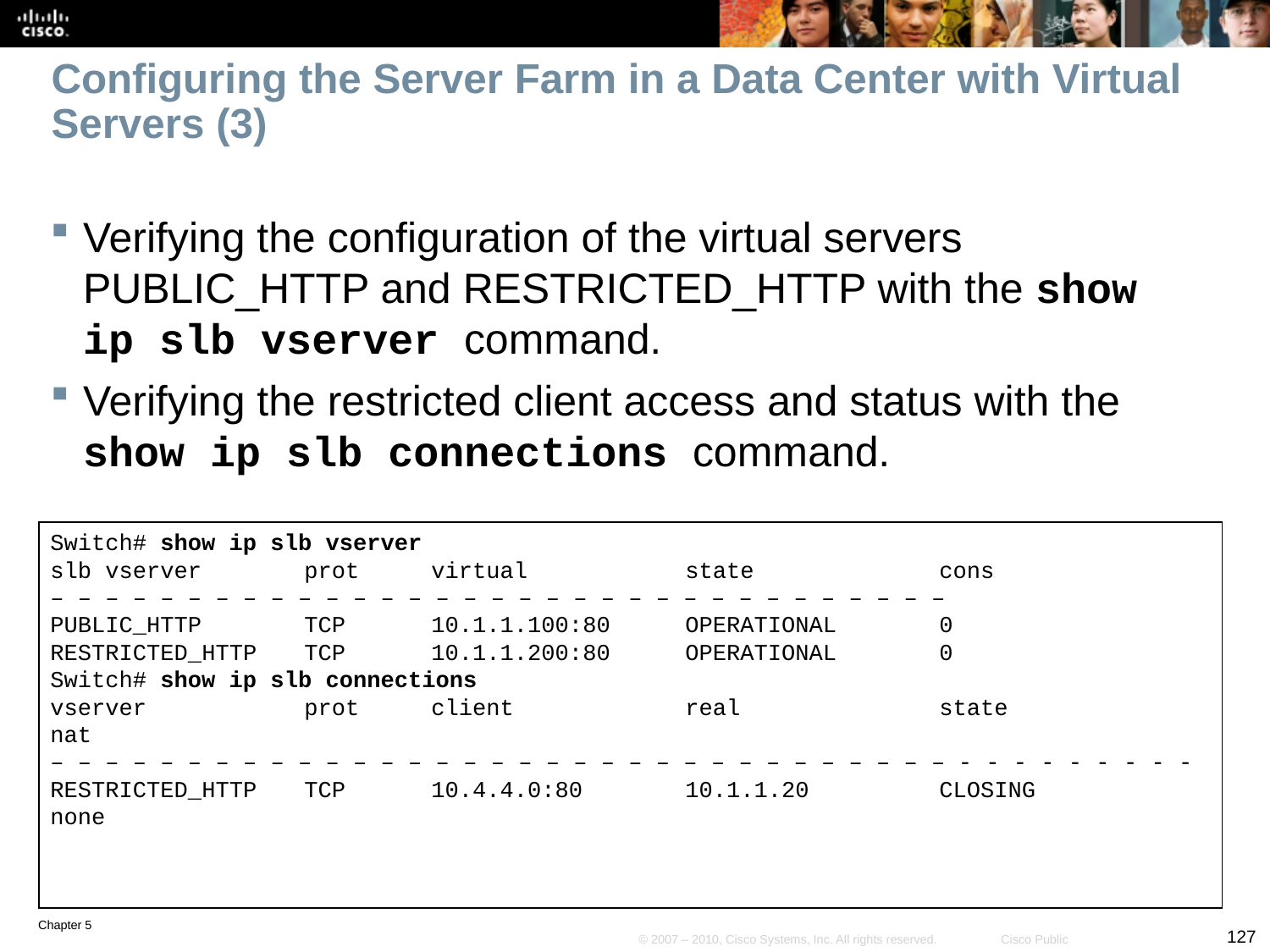

# Configuring the Server Farm in a Data Center with Virtual Servers (3)
Verifying the configuration of the virtual servers PUBLIC_HTTP and RESTRICTED_HTTP with the show ip slb vserver command.
Verifying the restricted client access and status with the show ip slb connections command.

Switch# show ip slb vserver
slb vserver 	prot 	virtual 		state 		cons
– – – – – – – – – – – – – – – – – – – – – – – – – – – – – – – – –
PUBLIC_HTTP 	TCP 	10.1.1.100:80 	OPERATIONAL 	0
RESTRICTED_HTTP 	TCP 	10.1.1.200:80 	OPERATIONAL 	0
Switch# show ip slb connections
vserver 		prot 	client 		real 		state 		nat
– – – – – – – – – – – – – – – – – – – – – – – – – – – – – – – – – - - - - - - - - -
RESTRICTED_HTTP 	TCP 	10.4.4.0:80 	10.1.1.20 	CLOSING 		none